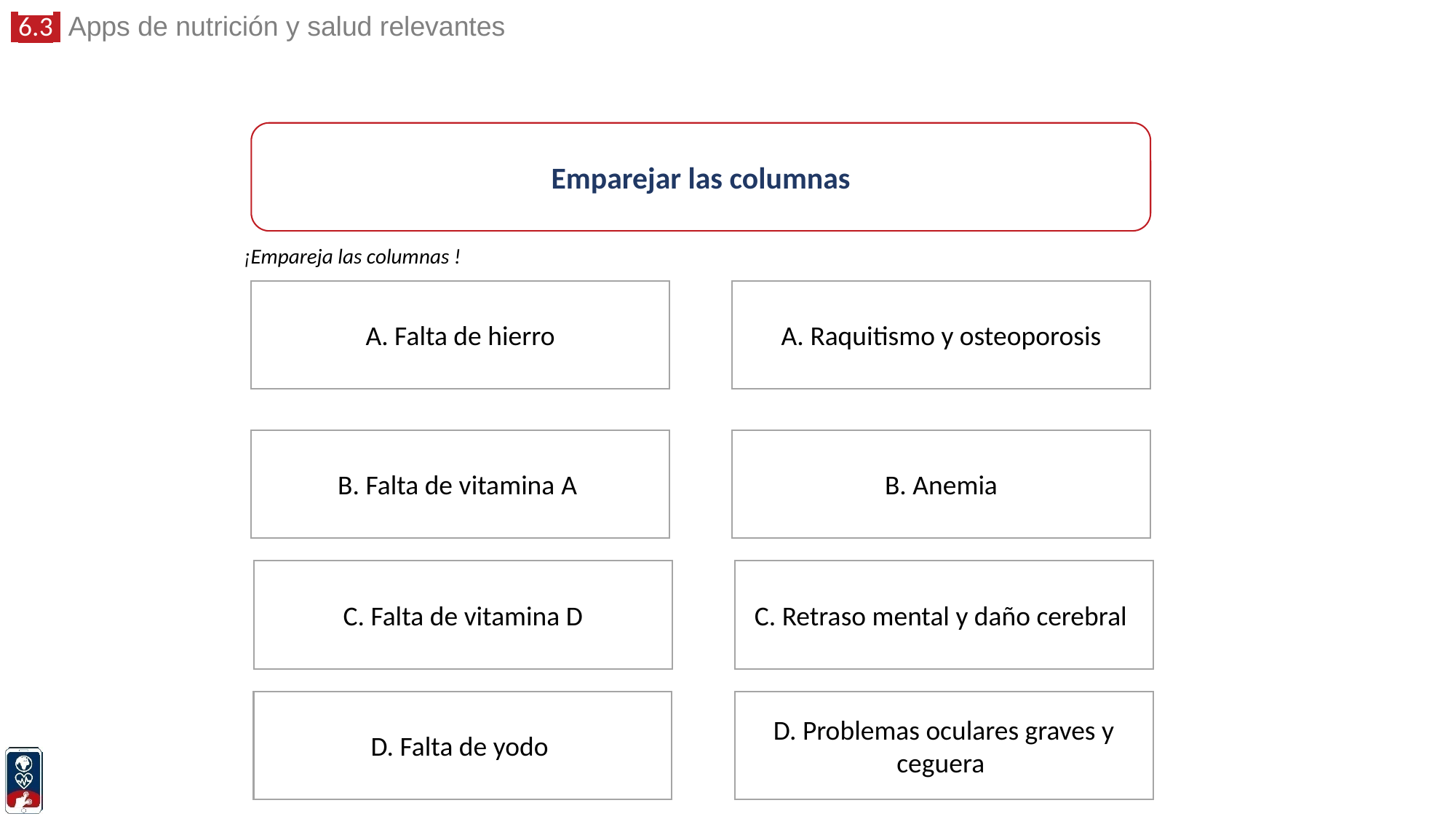

Emparejar las columnas
¡Empareja las columnas !
A. Raquitismo y osteoporosis
A. Falta de hierro
B. Anemia
B. Falta de vitamina A
C. Retraso mental y daño cerebral
C. Falta de vitamina D
D. Falta de yodo
D. Problemas oculares graves y ceguera